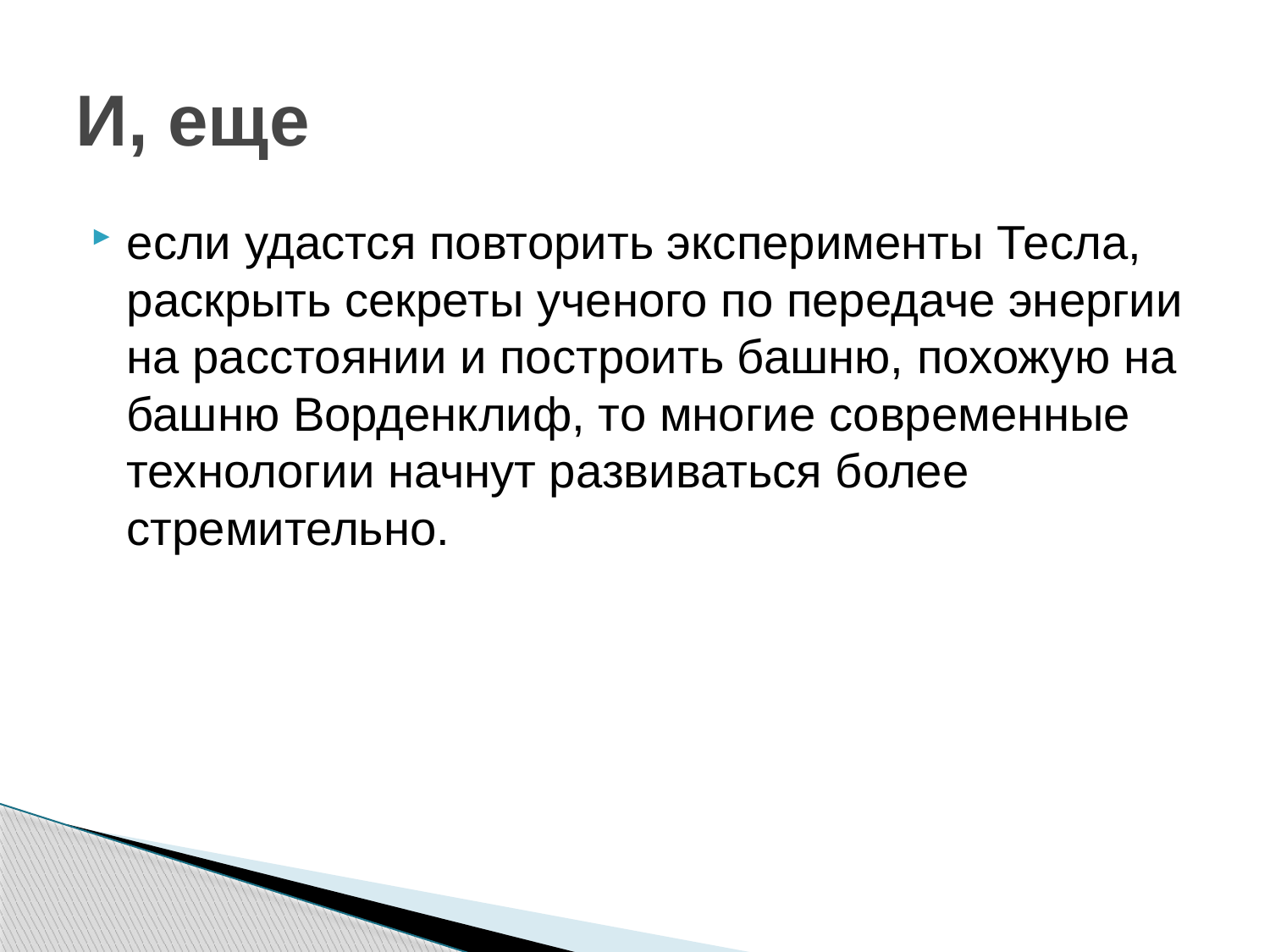

# И, еще
если удастся повторить эксперименты Тесла, раскрыть секреты ученого по передаче энергии на расстоянии и построить башню, похожую на башню Вoрдeнклиф, то многие современные технологии начнут развиваться более стремительно.